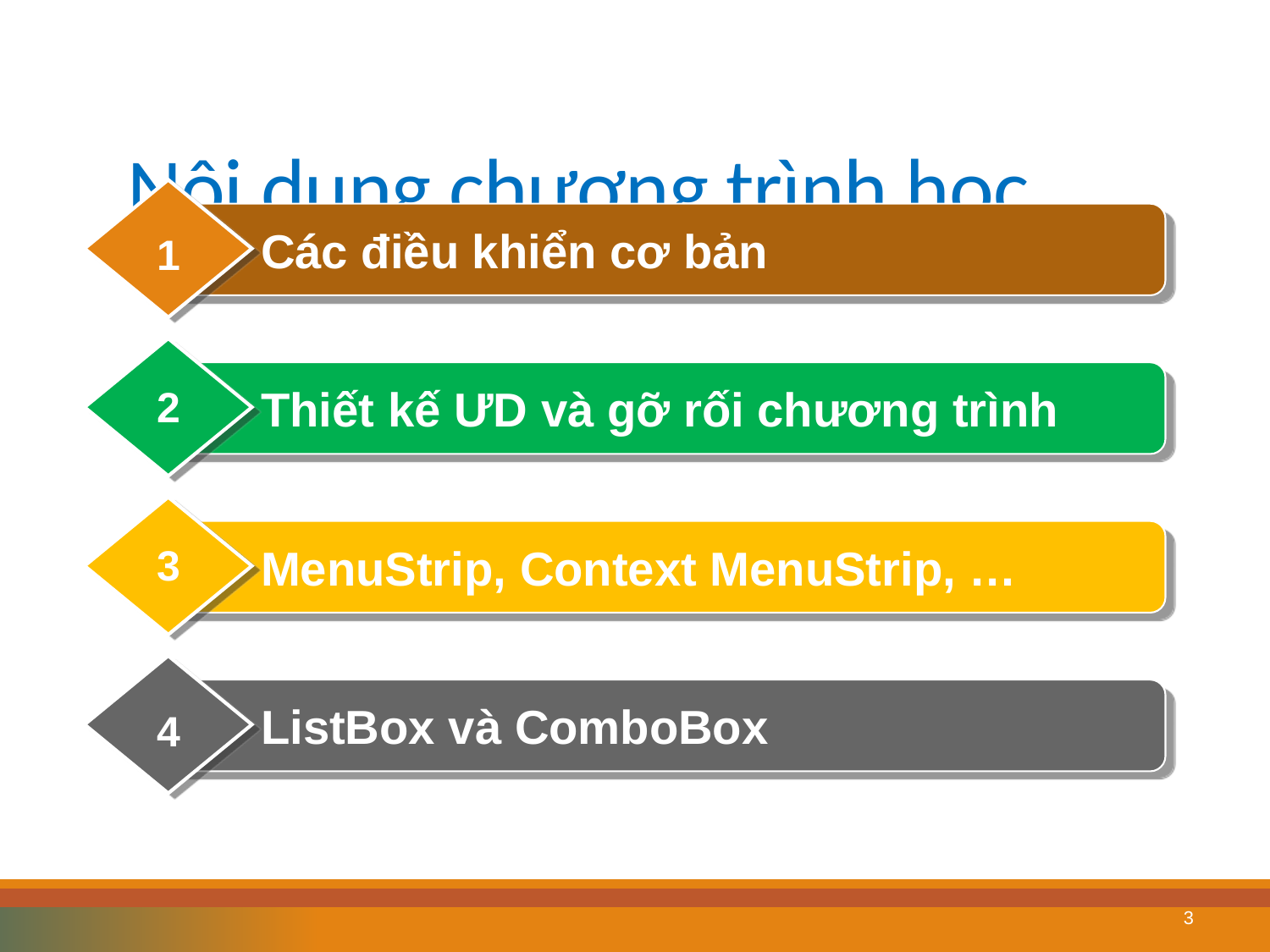

# Nội dung chương trình học

Các điều khiển cơ bản
1

Thiết kế ƯD và gỡ rối chương trình
2

MenuStrip, Context MenuStrip, …
3

ListBox và ComboBox
4
3